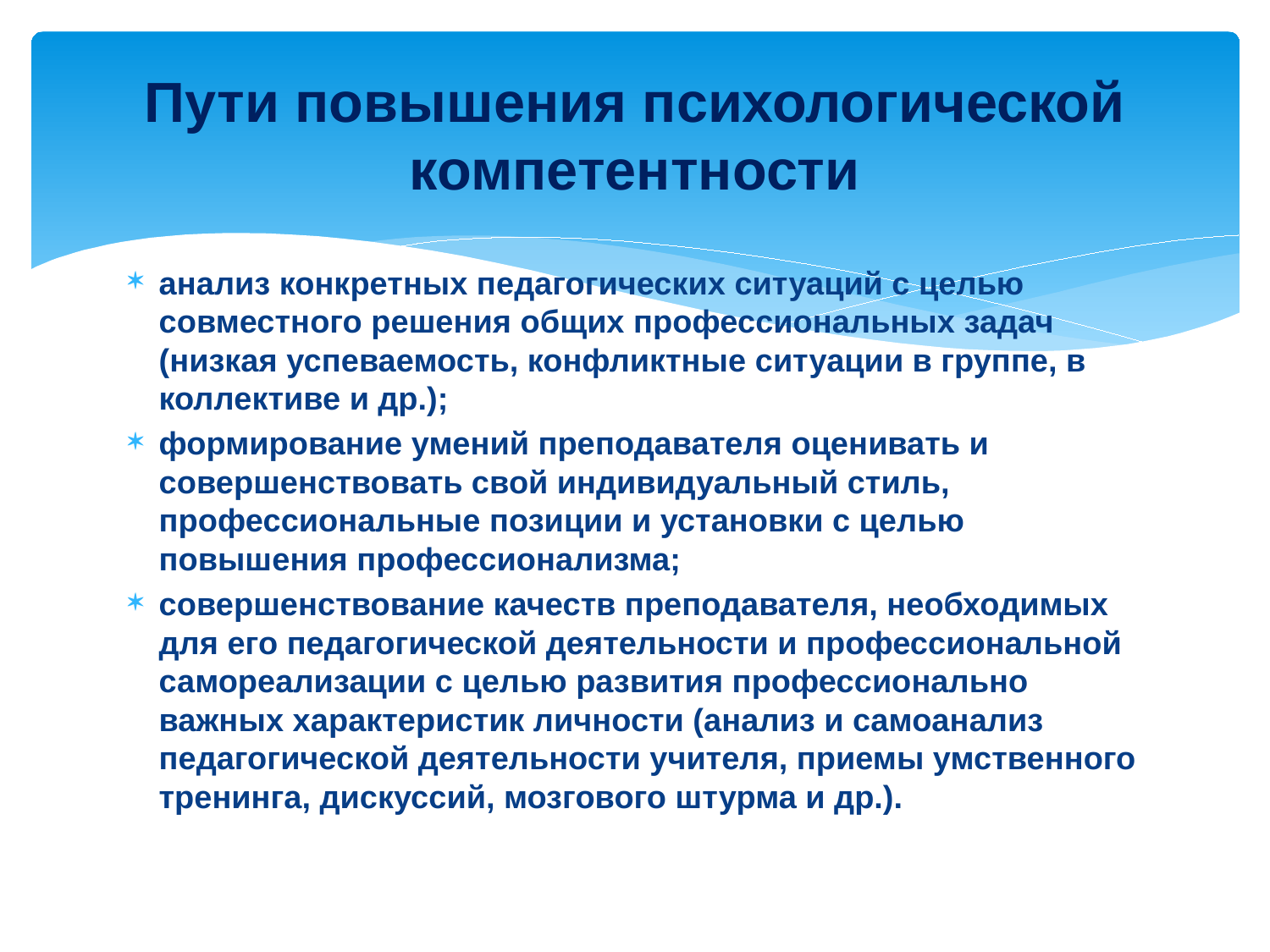

# Пути повышения психологической компетентности
анализ конкретных педагогических ситуаций с целью совместного решения общих профессиональных задач (низкая успеваемость, конфликтные ситуации в группе, в коллективе и др.);
формирование умений преподавателя оценивать и совершенствовать свой индивидуальный стиль, профессиональные позиции и установки с целью повышения профессионализма;
совершенствование качеств преподавателя, необходимых для его педагогической деятельности и профессиональной самореализации с целью развития профессионально важных характеристик личности (анализ и самоанализ педагогической деятельности учителя, приемы умственного тренинга, дискуссий, мозгового штурма и др.).